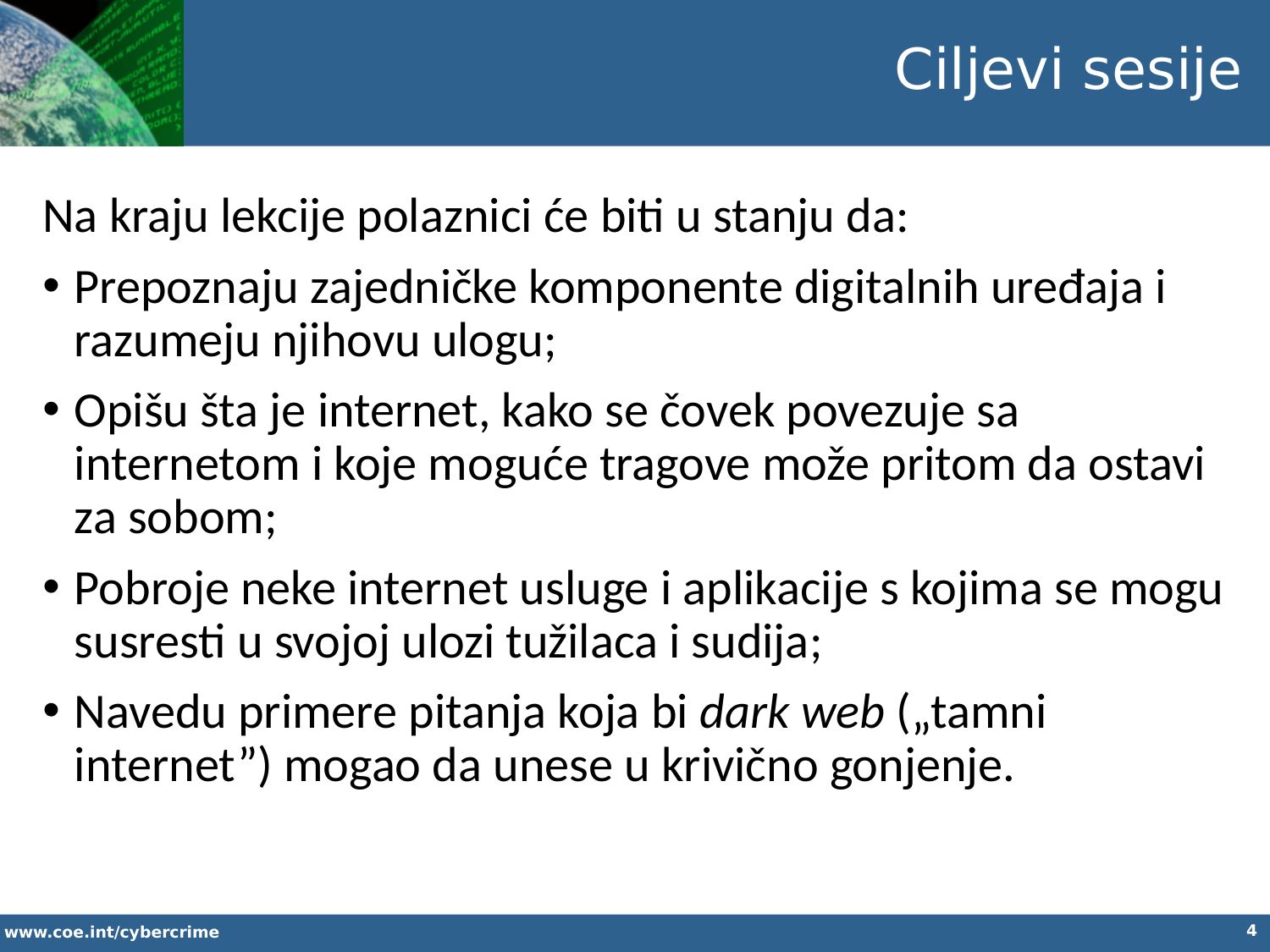

Ciljevi sesije
Na kraju lekcije polaznici će biti u stanju da:
Prepoznaju zajedničke komponente digitalnih uređaja i razumeju njihovu ulogu;
Opišu šta je internet, kako se čovek povezuje sa internetom i koje moguće tragove može pritom da ostavi za sobom;
Pobroje neke internet usluge i aplikacije s kojima se mogu susresti u svojoj ulozi tužilaca i sudija;
Navedu primere pitanja koja bi dark web („tamni internet”) mogao da unese u krivično gonjenje.